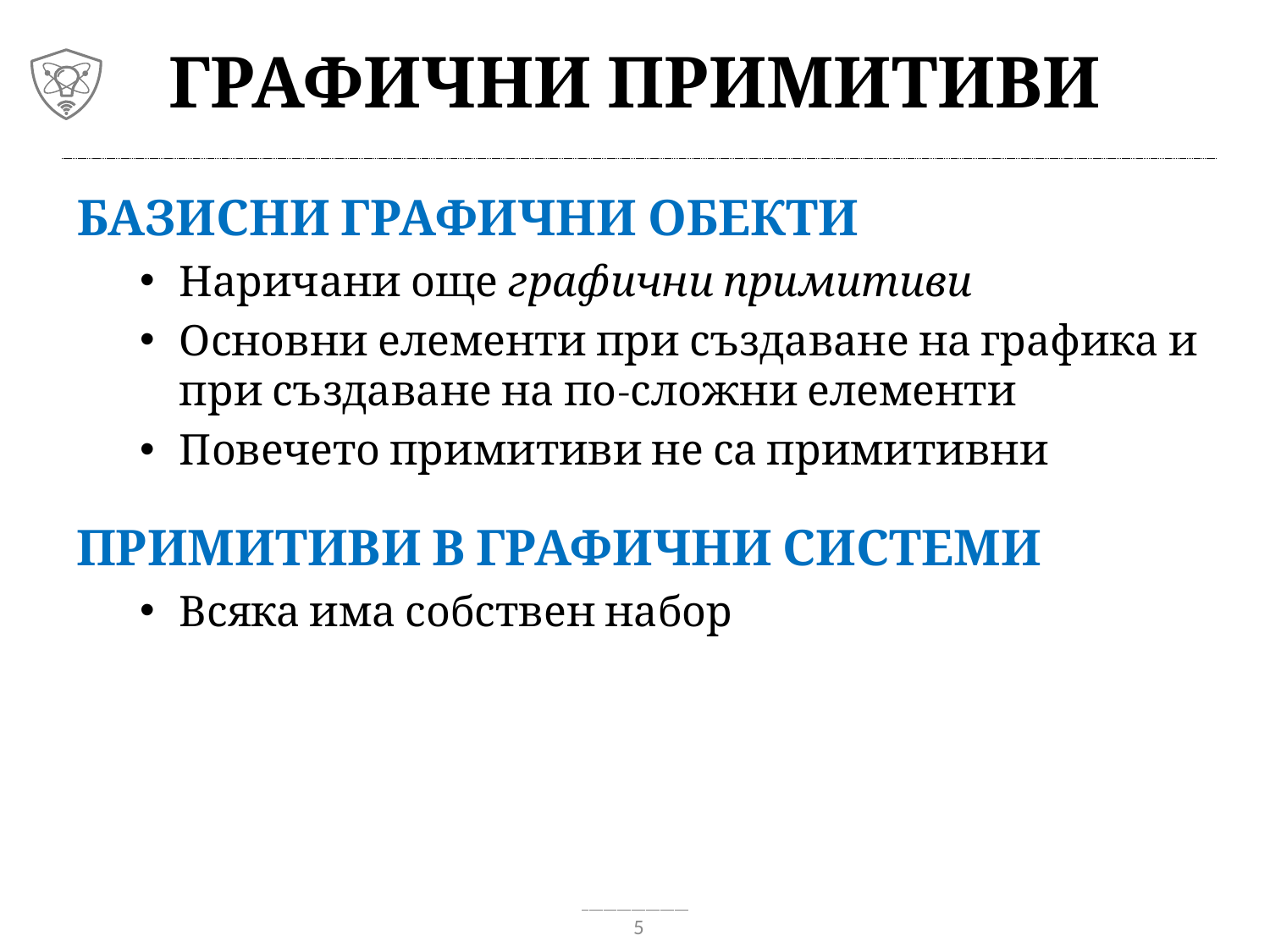

# Графични примитиви
Базисни графични обекти
Наричани още графични примитиви
Основни елементи при създаване на графика и при създаване на по-сложни елементи
Повечето примитиви не са примитивни
Примитиви в графични системи
Всяка има собствен набор

5